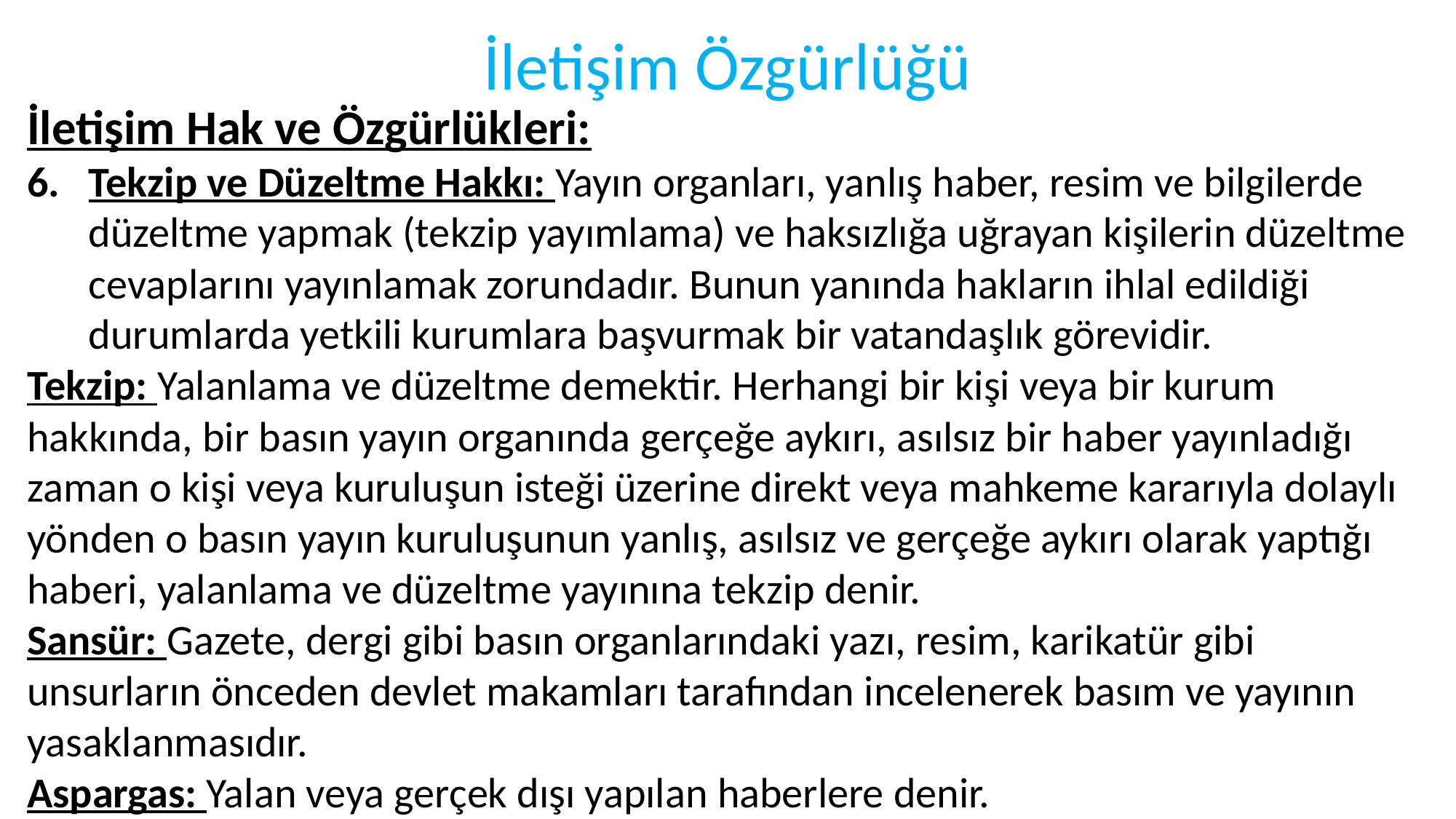

# İletişim Özgürlüğü
İletişim Hak ve Özgürlükleri:
Tekzip ve Düzeltme Hakkı: Yayın organları, yanlış haber, resim ve bilgilerde düzeltme yapmak (tekzip yayımlama) ve haksızlığa uğrayan kişilerin düzeltme cevaplarını yayınlamak zorundadır. Bunun yanında hakların ihlal edildiği durumlarda yetkili kurumlara başvurmak bir vatandaşlık görevidir.
Tekzip: Yalanlama ve düzeltme demektir. Herhangi bir kişi veya bir kurum hakkında, bir basın yayın organında gerçeğe aykırı, asılsız bir haber yayınladığı zaman o kişi veya kuruluşun isteği üzerine direkt veya mahkeme kararıyla dolaylı yönden o basın yayın kuruluşunun yanlış, asılsız ve gerçeğe aykırı olarak yaptığı haberi, yalanlama ve düzeltme yayınına tekzip denir.
Sansür: Gazete, dergi gibi basın organlarındaki yazı, resim, karikatür gibi unsurların önceden devlet makamları tarafından incelenerek basım ve yayının yasaklanmasıdır.
Aspargas: Yalan veya gerçek dışı yapılan haberlere denir.